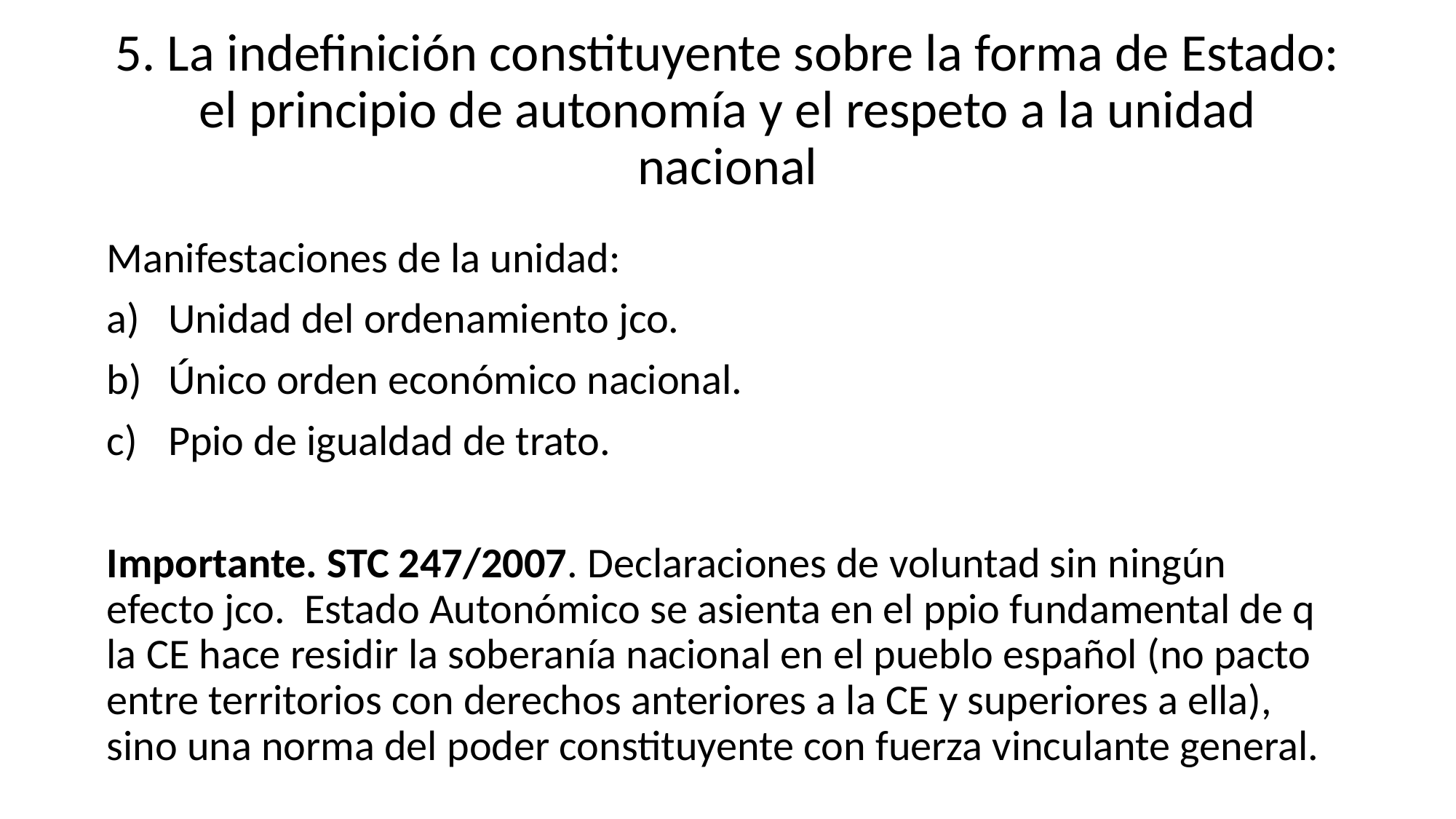

# 5. La indefinición constituyente sobre la forma de Estado: el principio de autonomía y el respeto a la unidad nacional
Manifestaciones de la unidad:
Unidad del ordenamiento jco.
Único orden económico nacional.
Ppio de igualdad de trato.

Importante. STC 247/2007. Declaraciones de voluntad sin ningún efecto jco.  Estado Autonómico se asienta en el ppio fundamental de q la CE hace residir la soberanía nacional en el pueblo español (no pacto entre territorios con derechos anteriores a la CE y superiores a ella), sino una norma del poder constituyente con fuerza vinculante general.